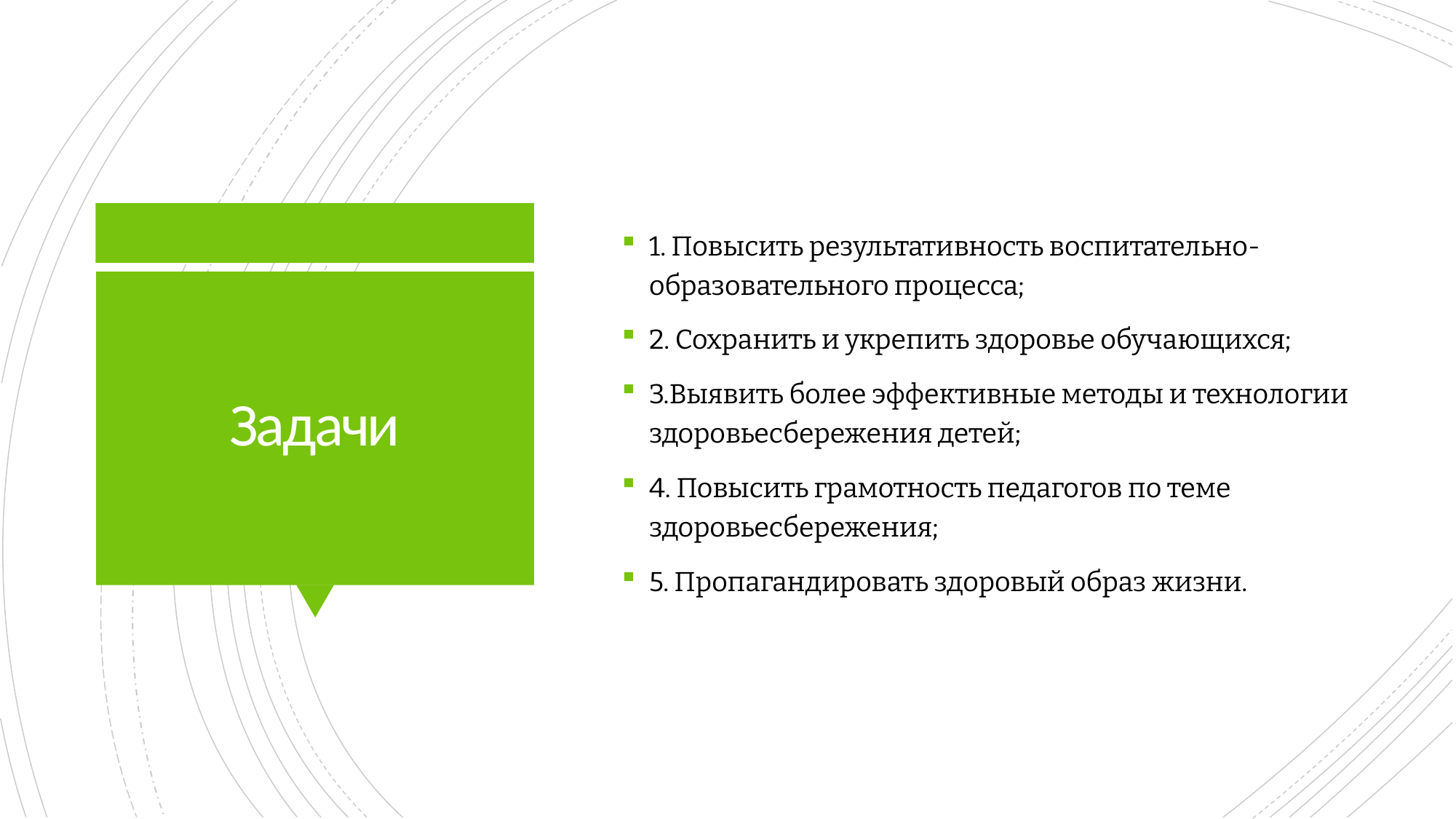

1. Повысить результативность воспитательно-образовательного процесса;
2. Сохранить и укрепить здоровье обучающихся;
3.Выявить более эффективные методы и технологии здоровьесбережения детей;
4. Повысить грамотность педагогов по теме здоровьесбережения;
5. Пропагандировать здоровый образ жизни.
# Задачи